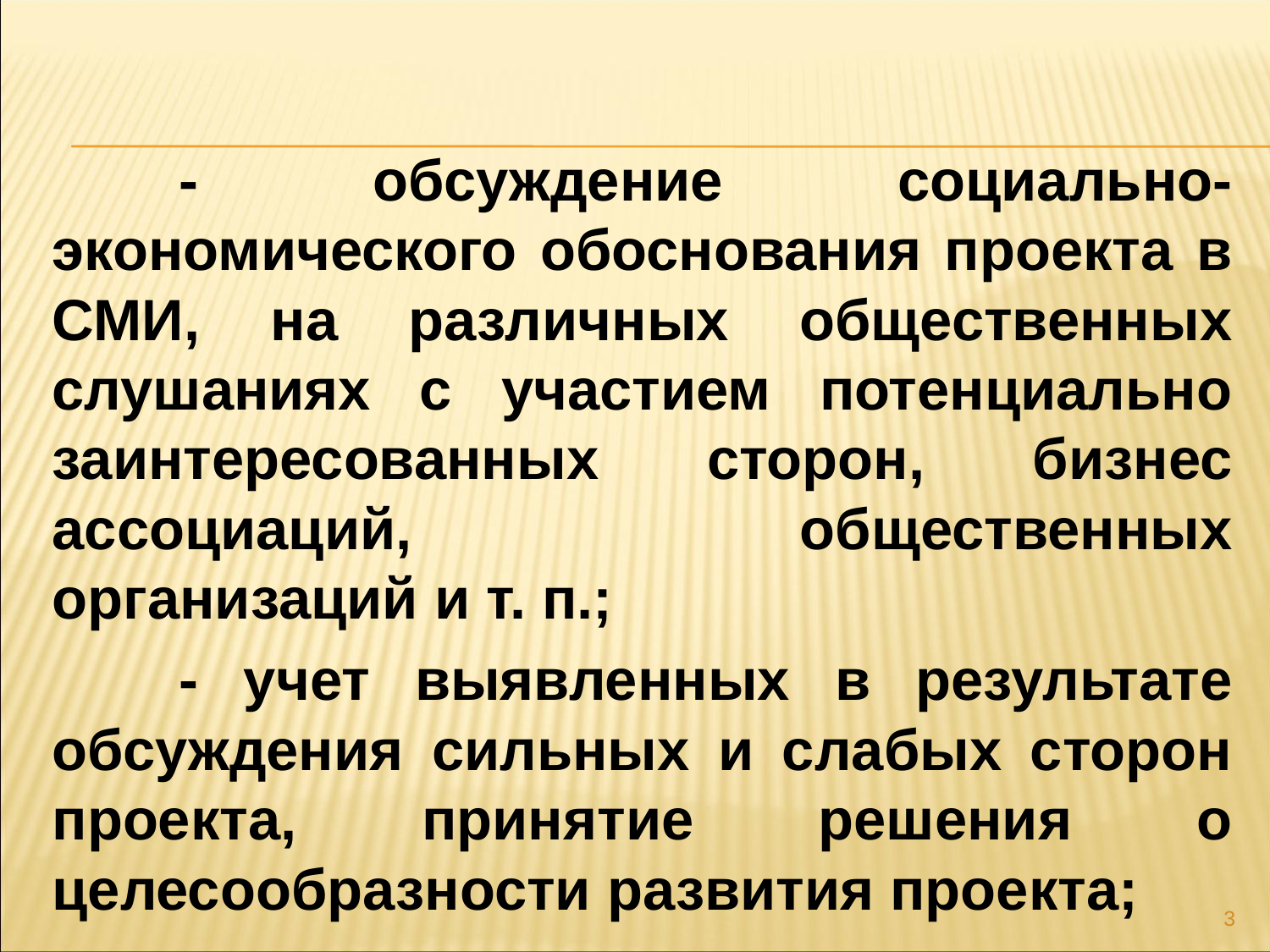

- обсуждение социально-экономического обоснования проекта в СМИ, на различных общественных слушаниях с участием потенциально заинтересованных сторон, бизнес ассоциаций, общественных организаций и т. п.;
	- учет выявленных в результате обсуждения сильных и слабых сторон проекта, принятие решения о целесообразности развития проекта;
3